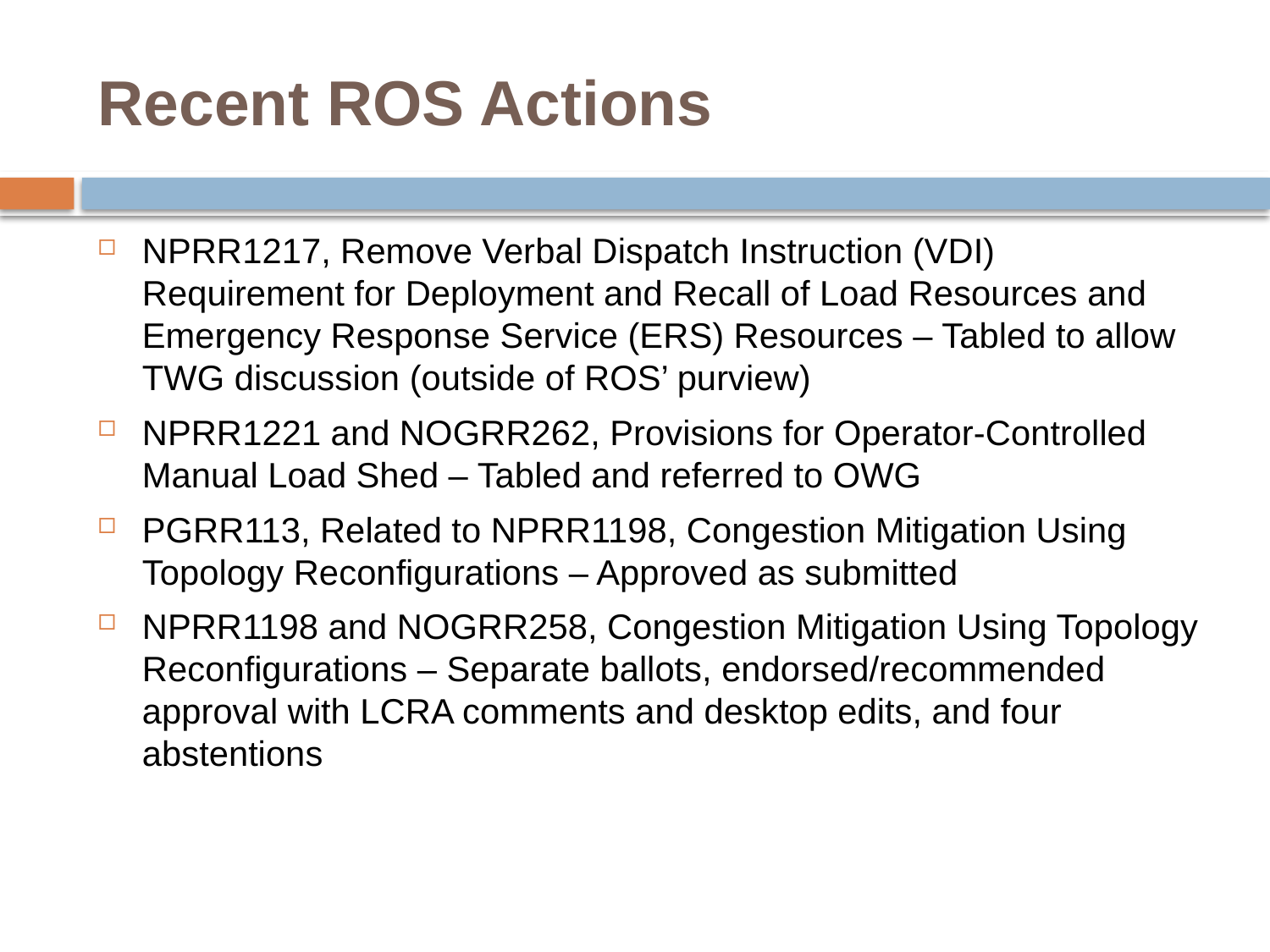

# Recent ROS Actions
NPRR1217, Remove Verbal Dispatch Instruction (VDI) Requirement for Deployment and Recall of Load Resources and Emergency Response Service (ERS) Resources – Tabled to allow TWG discussion (outside of ROS’ purview)
NPRR1221 and NOGRR262, Provisions for Operator-Controlled Manual Load Shed – Tabled and referred to OWG
PGRR113, Related to NPRR1198, Congestion Mitigation Using Topology Reconfigurations – Approved as submitted
NPRR1198 and NOGRR258, Congestion Mitigation Using Topology Reconfigurations – Separate ballots, endorsed/recommended approval with LCRA comments and desktop edits, and four abstentions